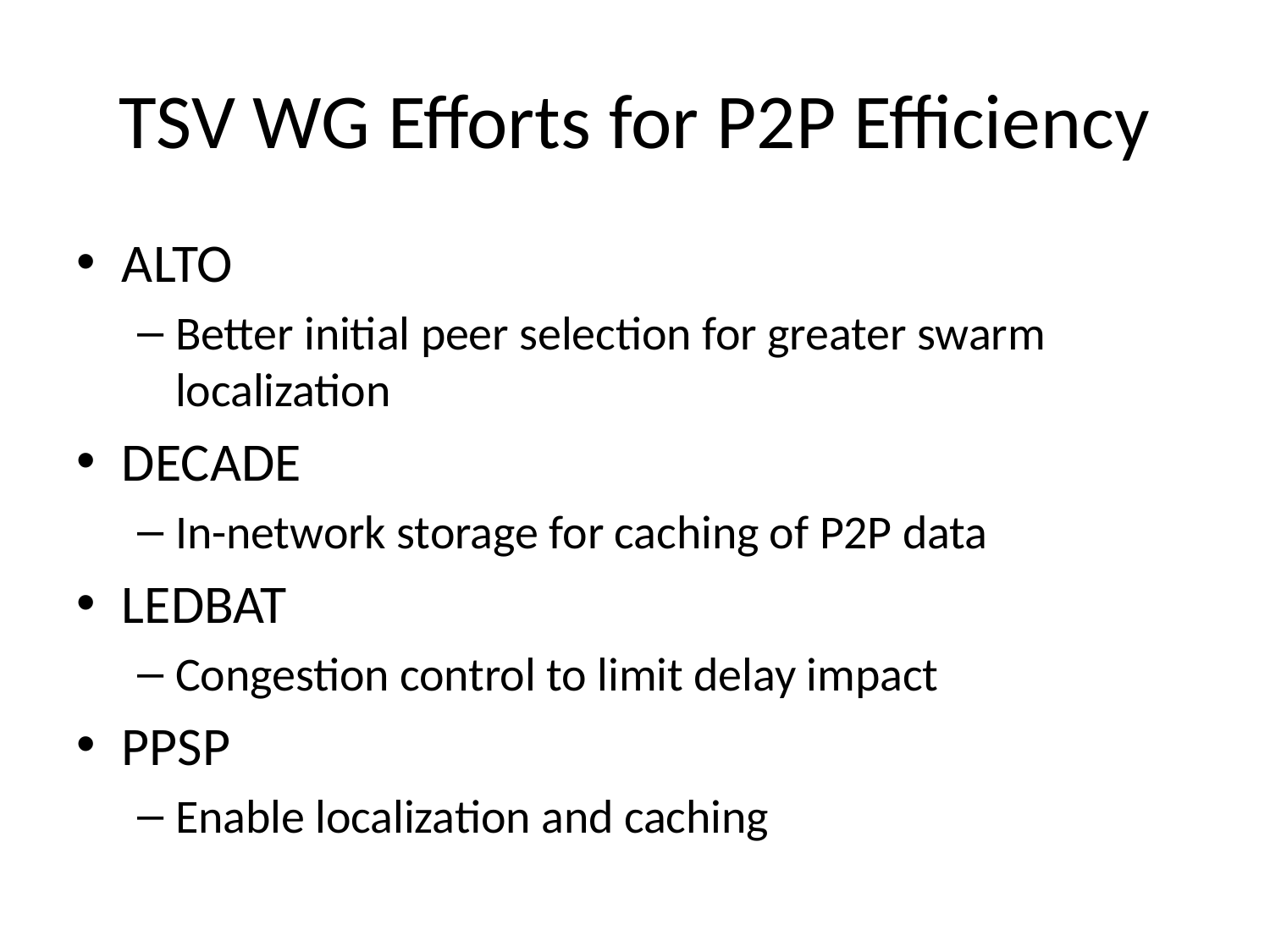

# TSV WG Efforts for P2P Efficiency
ALTO
Better initial peer selection for greater swarm localization
DECADE
In-network storage for caching of P2P data
LEDBAT
Congestion control to limit delay impact
PPSP
Enable localization and caching